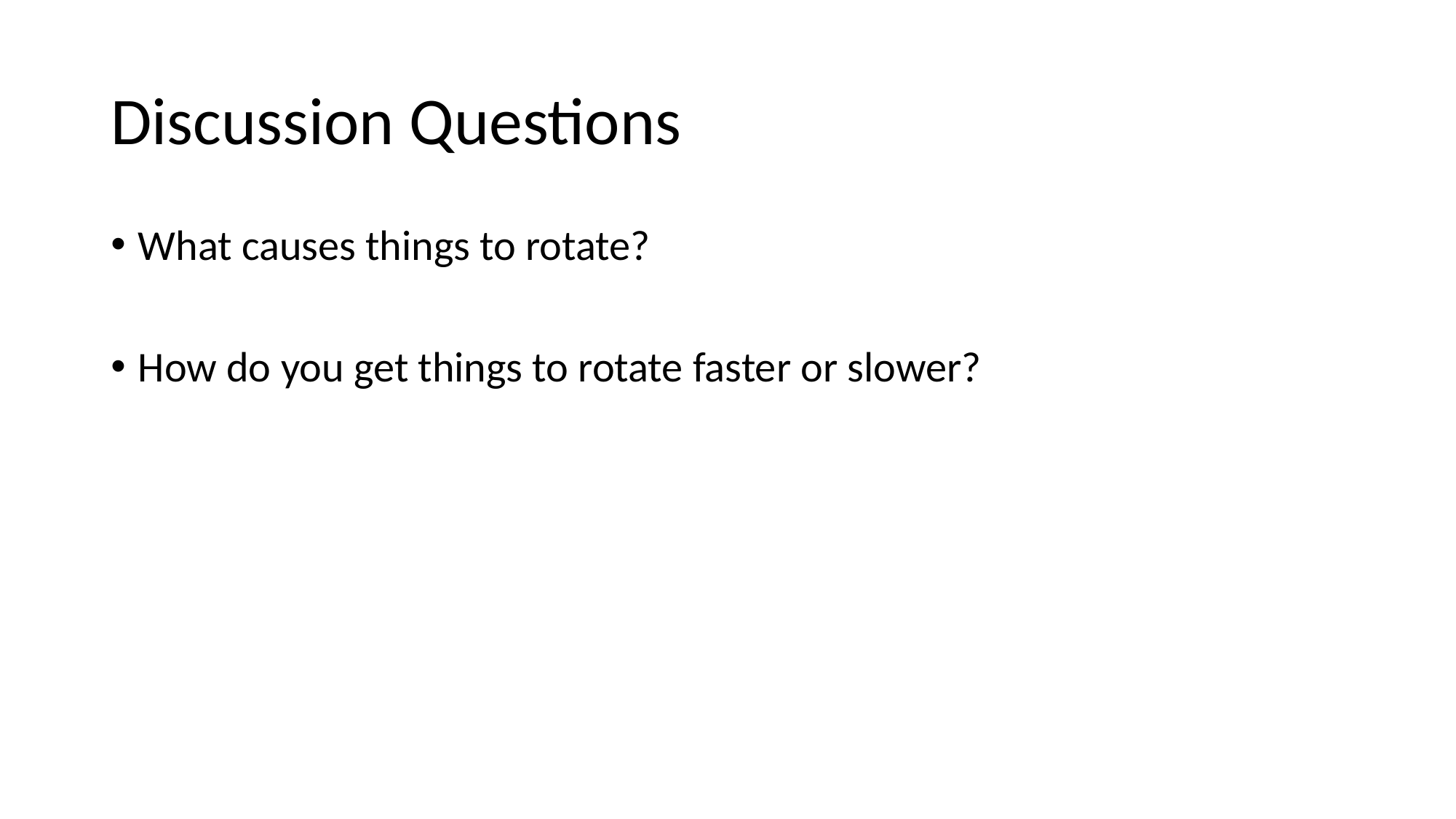

# Discussion Questions
What causes things to rotate?

How do you get things to rotate faster or slower?